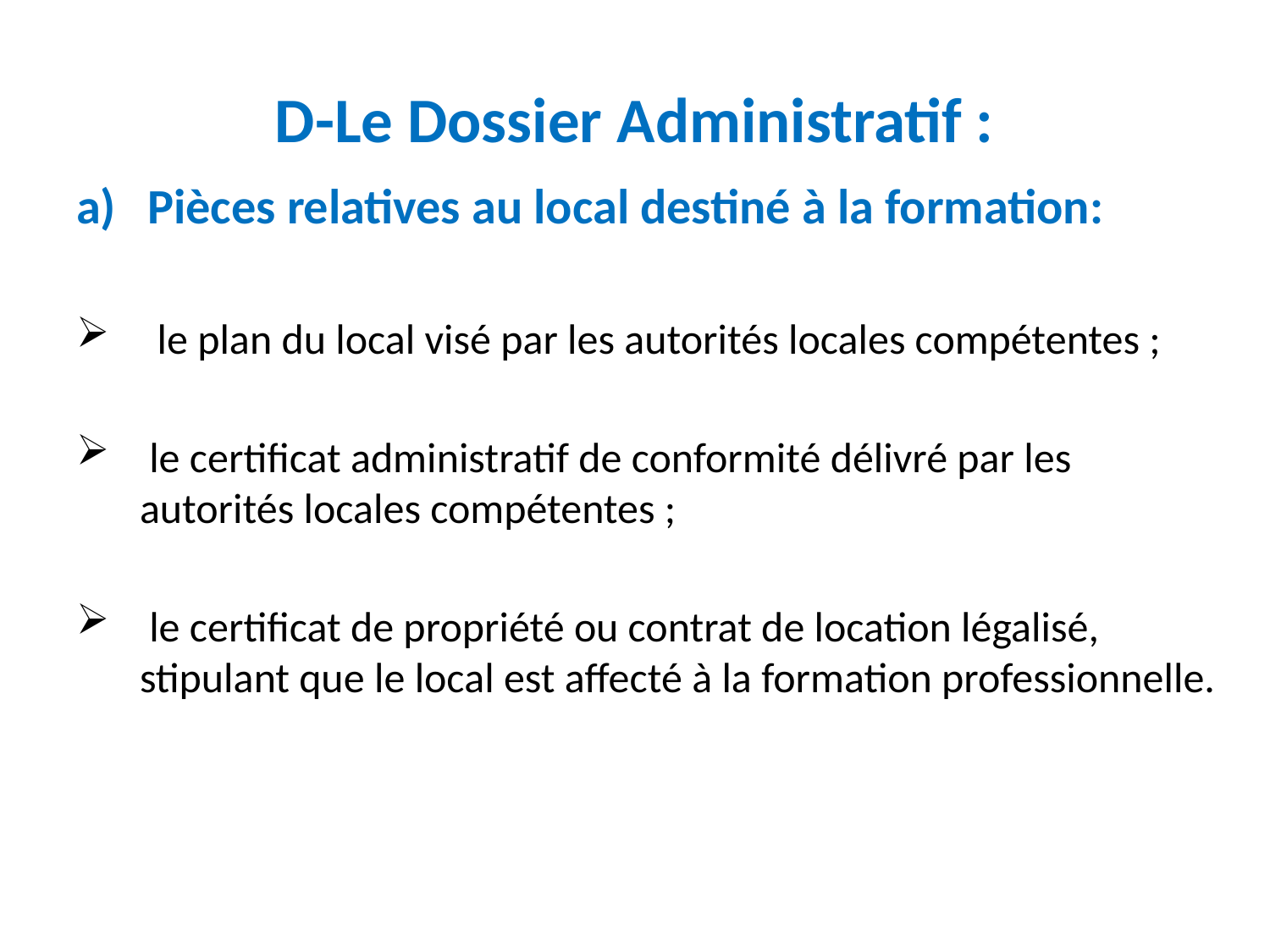

# D-Le Dossier Administratif :
Pièces relatives au local destiné à la formation:

 le plan du local visé par les autorités locales compétentes ;

 le certificat administratif de conformité délivré par les autorités locales compétentes ;

 le certificat de propriété ou contrat de location légalisé, stipulant que le local est affecté à la formation professionnelle.